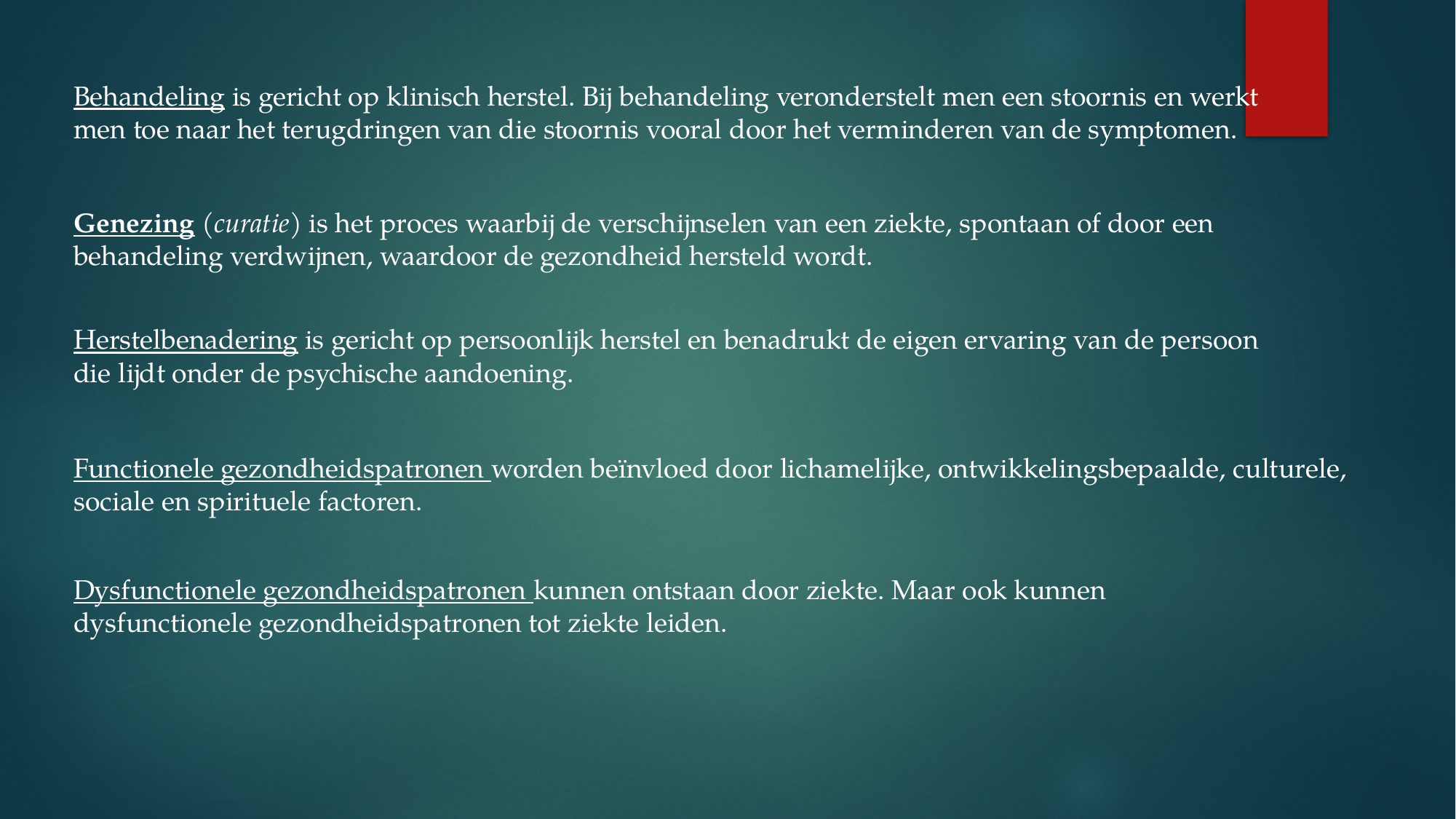

Behandeling is gericht op klinisch herstel. Bij behandeling veronderstelt men een stoornis en werkt men toe naar het terugdringen van die stoornis vooral door het verminderen van de symptomen.
Genezing (curatie) is het proces waarbij de verschijnselen van een ziekte, spontaan of door een behandeling verdwijnen, waardoor de gezondheid hersteld wordt.
Herstelbenadering is gericht op persoonlijk herstel en benadrukt de eigen ervaring van de persoon die lijdt onder de psychische aandoening.
Functionele gezondheidspatronen worden beïnvloed door lichamelijke, ontwikkelingsbepaalde, culturele,
sociale en spirituele factoren.

Dysfunctionele gezond­heidspatronen kunnen ontstaan door ziekte. Maar ook kunnen
dysfunctionele ge­zondheidspatronen tot ziekte leiden.